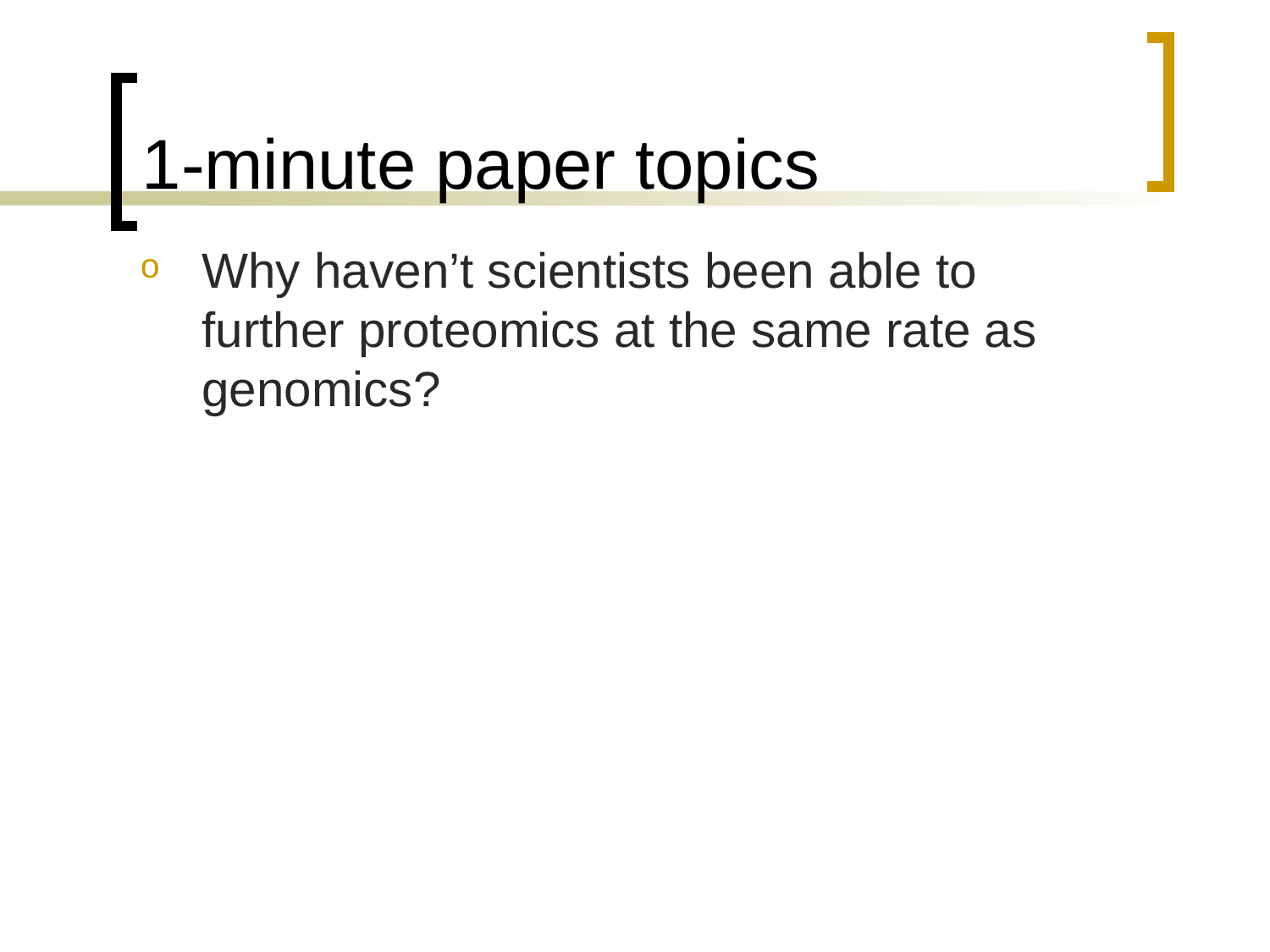

# 1-minute paper topics
Why haven’t scientists been able to further proteomics at the same rate as genomics?